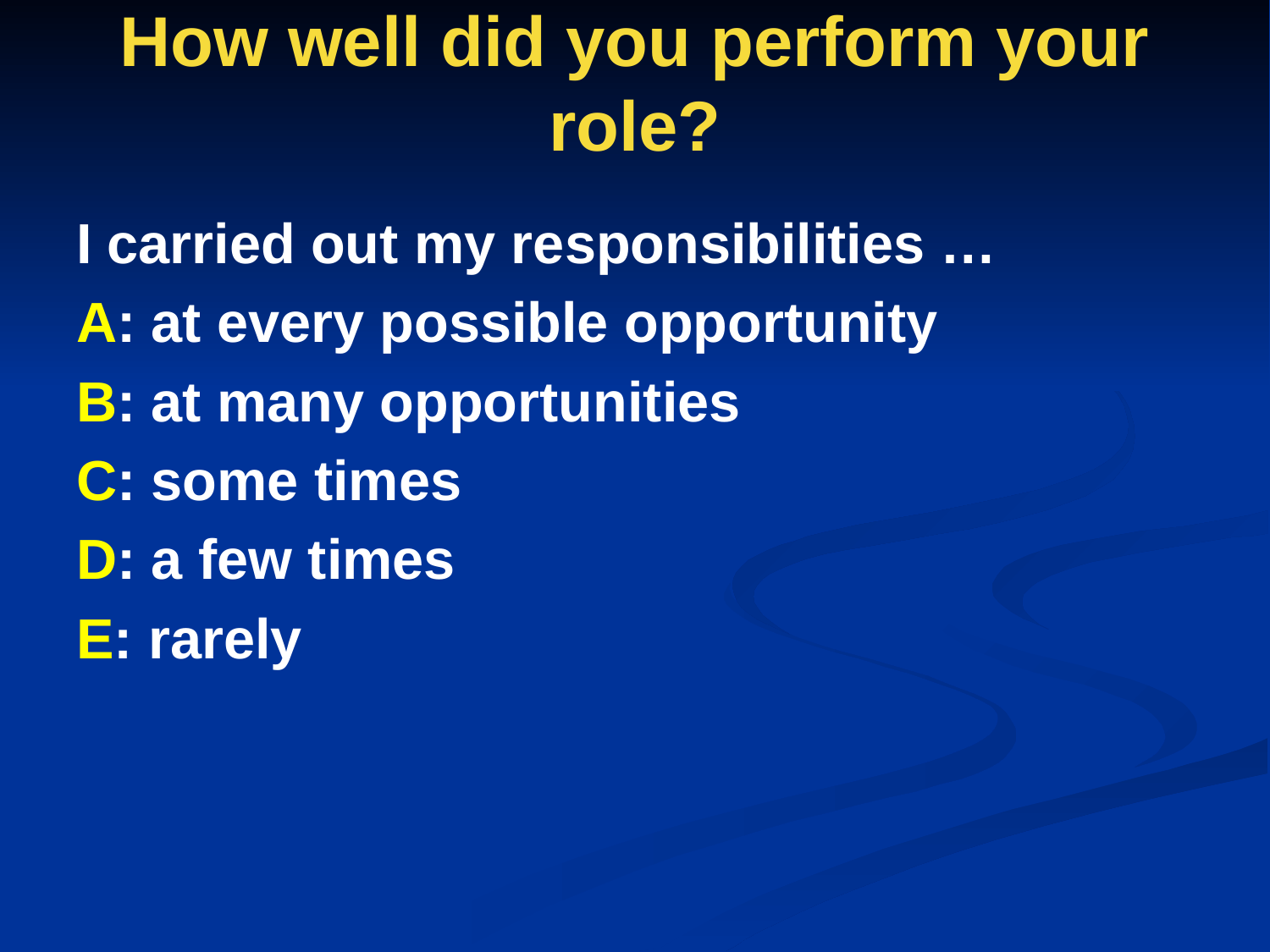

# How well did you perform your role?
I carried out my responsibilities …
A: at every possible opportunity
B: at many opportunities
C: some times
D: a few times
E: rarely